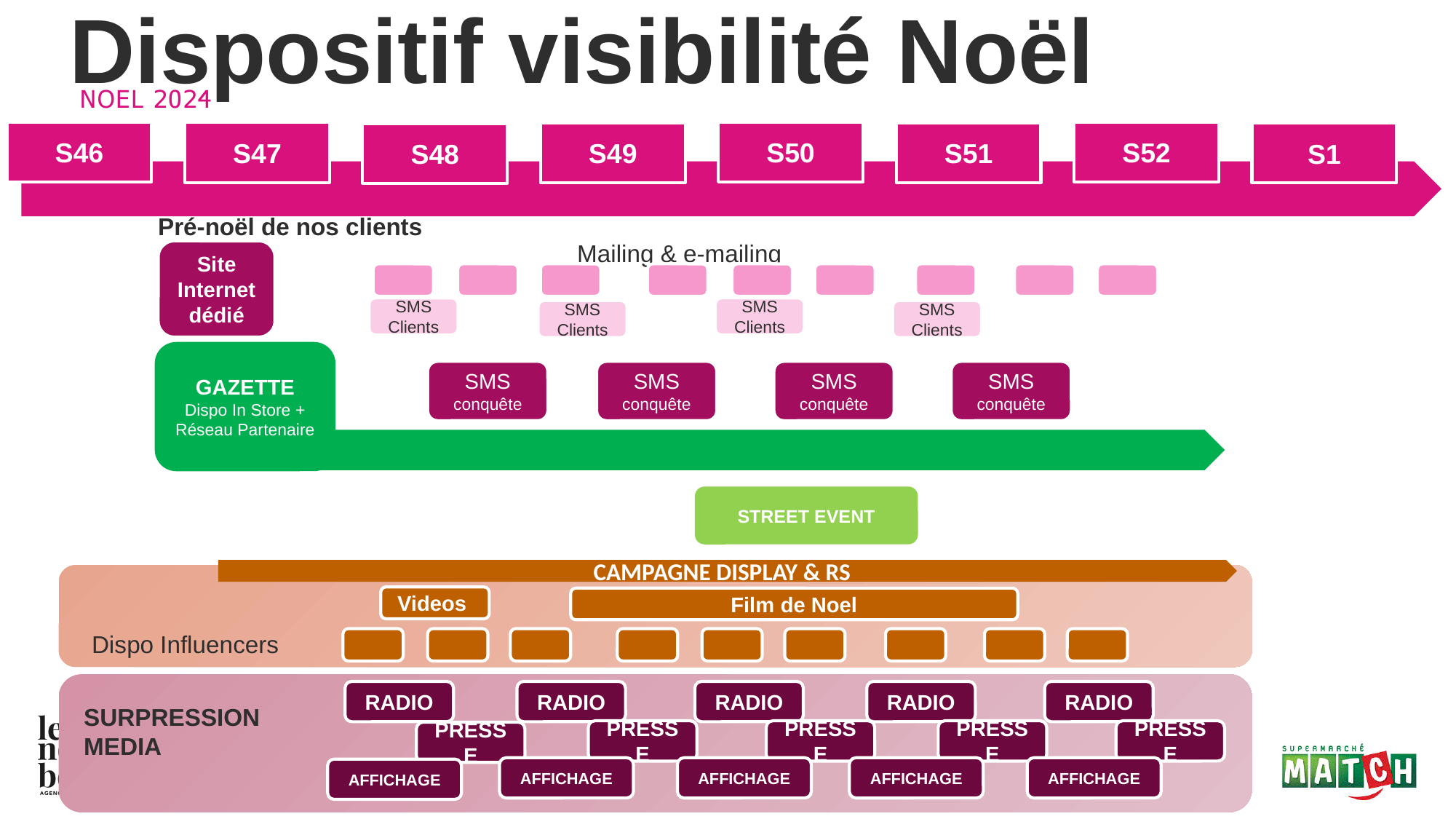

Dispositif visibilité Noël

NOEL 2024
S46
S50
S52
S47
S51
S49
S1
S48

Pré-noël de nos clients
Mailing & e-mailing
Site Internet dédié

SMS Clients
SMS Clients
SMS Clients
SMS Clients
GAZETTE
Dispo In Store + Réseau Partenaire
SMS conquête
SMS conquête
SMS conquête
SMS conquête

STREET EVENT
CAMPAGNE DISPLAY & RS

Videos
Film de Noel

Dispo Influencers

RADIO
RADIO
RADIO
RADIO
RADIO
SURPRESSION
MEDIA
PRESSE
PRESSE
PRESSE
PRESSE
PRESSE
AFFICHAGE
AFFICHAGE
AFFICHAGE
AFFICHAGE
AFFICHAGE